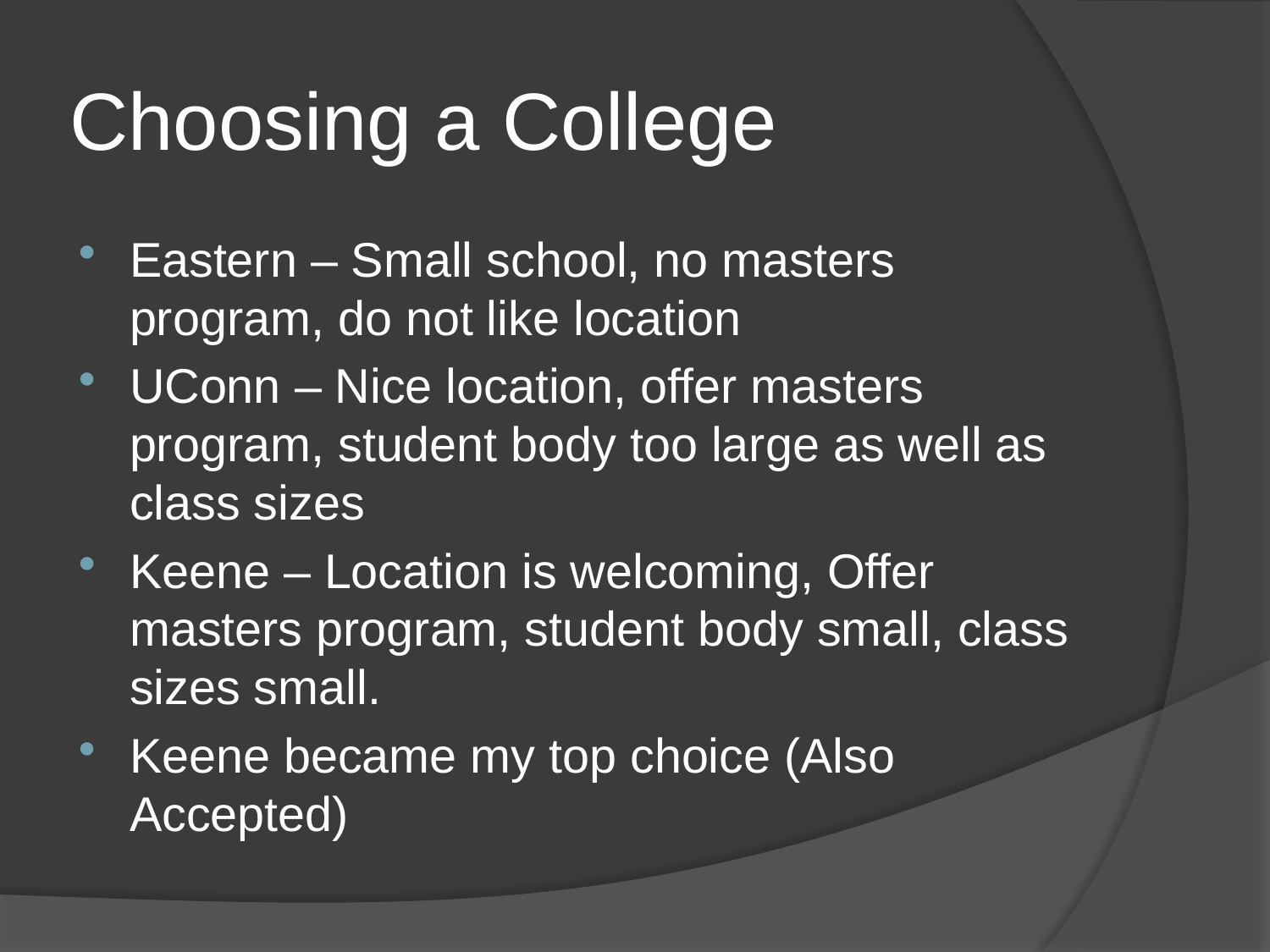

# Choosing a College
Eastern – Small school, no masters program, do not like location
UConn – Nice location, offer masters program, student body too large as well as class sizes
Keene – Location is welcoming, Offer masters program, student body small, class sizes small.
Keene became my top choice (Also Accepted)